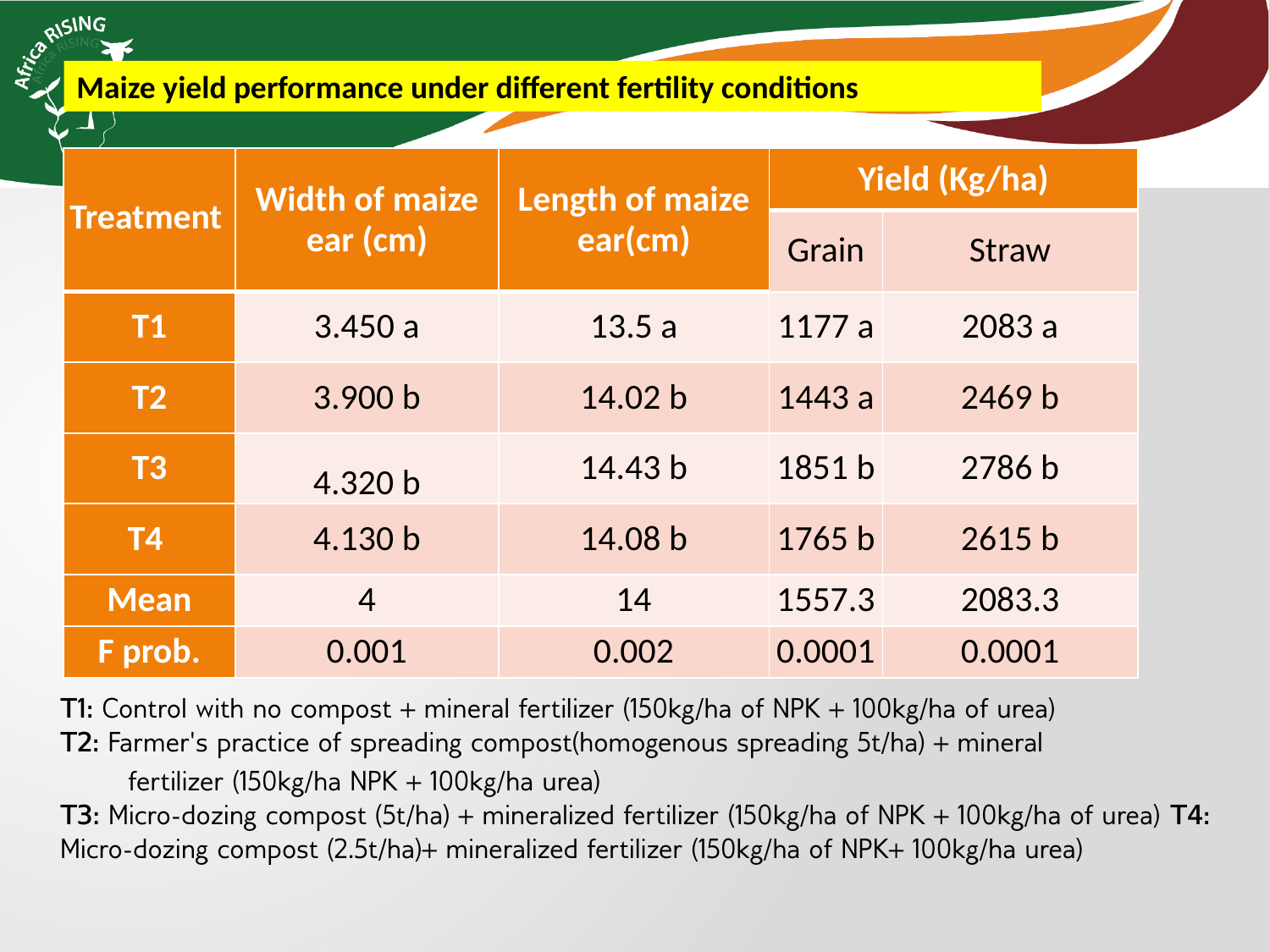

Maize yield performance under different fertility conditions
| Treatment | Width of maize ear (cm) | Length of maize ear(cm) | Yield (Kg/ha) |  |
| --- | --- | --- | --- | --- |
|  |  |  | Grain | Straw |
| T1 | 3.450 a | 13.5 a | 1177 a | 2083 a |
| T2 | 3.900 b | 14.02 b | 1443 a | 2469 b |
| T3 | 4.320 b | 14.43 b | 1851 b | 2786 b |
| T4 | 4.130 b | 14.08 b | 1765 b | 2615 b |
| Mean | 4 | 14 | 1557.3 | 2083.3 |
| F prob. | 0.001 | 0.002 | 0.0001 | 0.0001 |
T1: Control with no compost + mineral fertilizer (150kg/ha of NPK + 100kg/ha of urea)
T2: Farmer's practice of spreading compost(homogenous spreading 5t/ha) + mineral
        fertilizer (150kg/ha NPK + 100kg/ha urea)
T3: Micro-dozing compost (5t/ha) + mineralized fertilizer (150kg/ha of NPK + 100kg/ha of urea) T4: Micro-dozing compost (2.5t/ha)+ mineralized fertilizer (150kg/ha of NPK+ 100kg/ha urea)